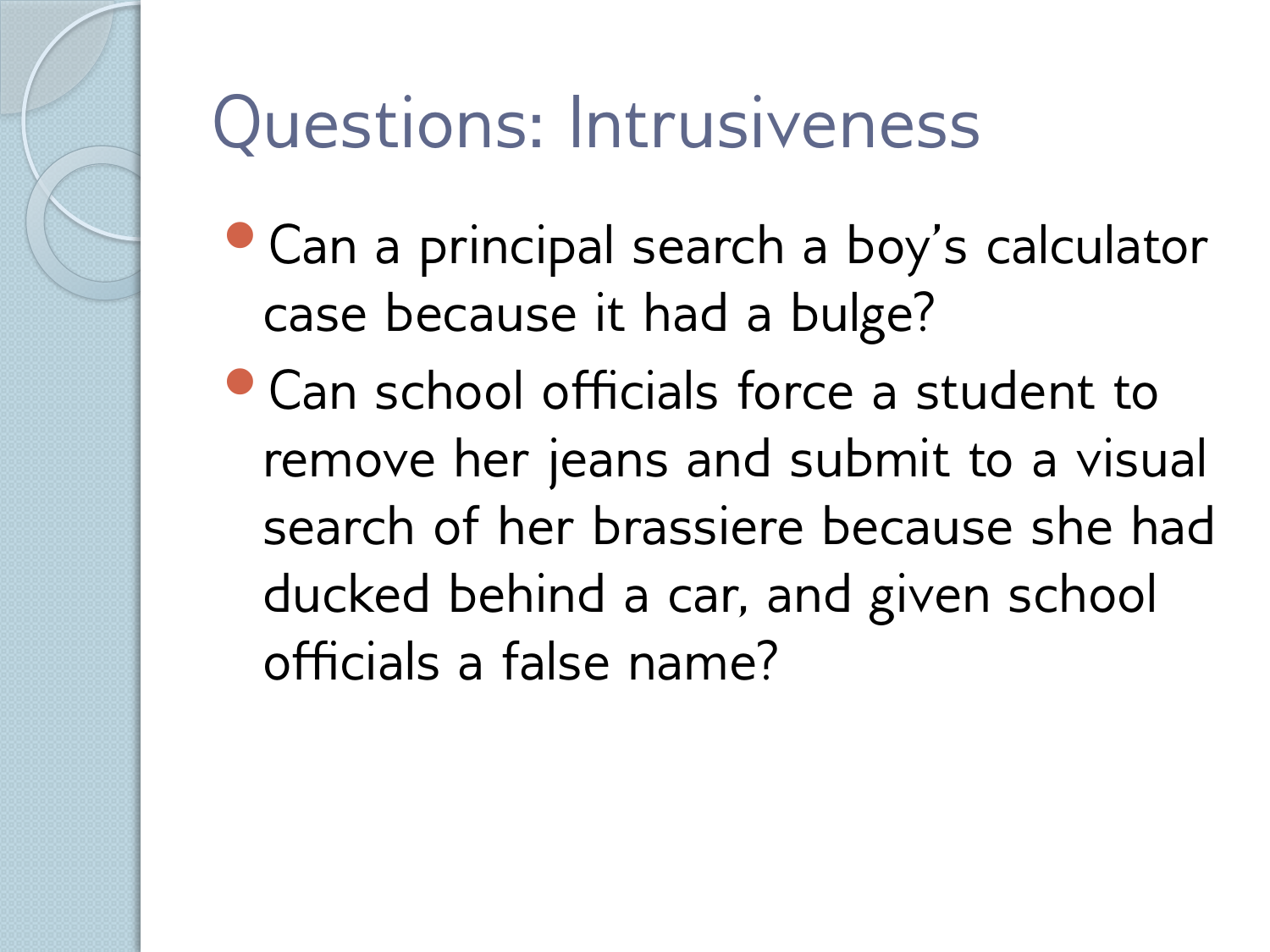

# Questions: Intrusiveness
Can a principal search a boy’s calculator case because it had a bulge?
Can school officials force a student to remove her jeans and submit to a visual search of her brassiere because she had ducked behind a car, and given school officials a false name?